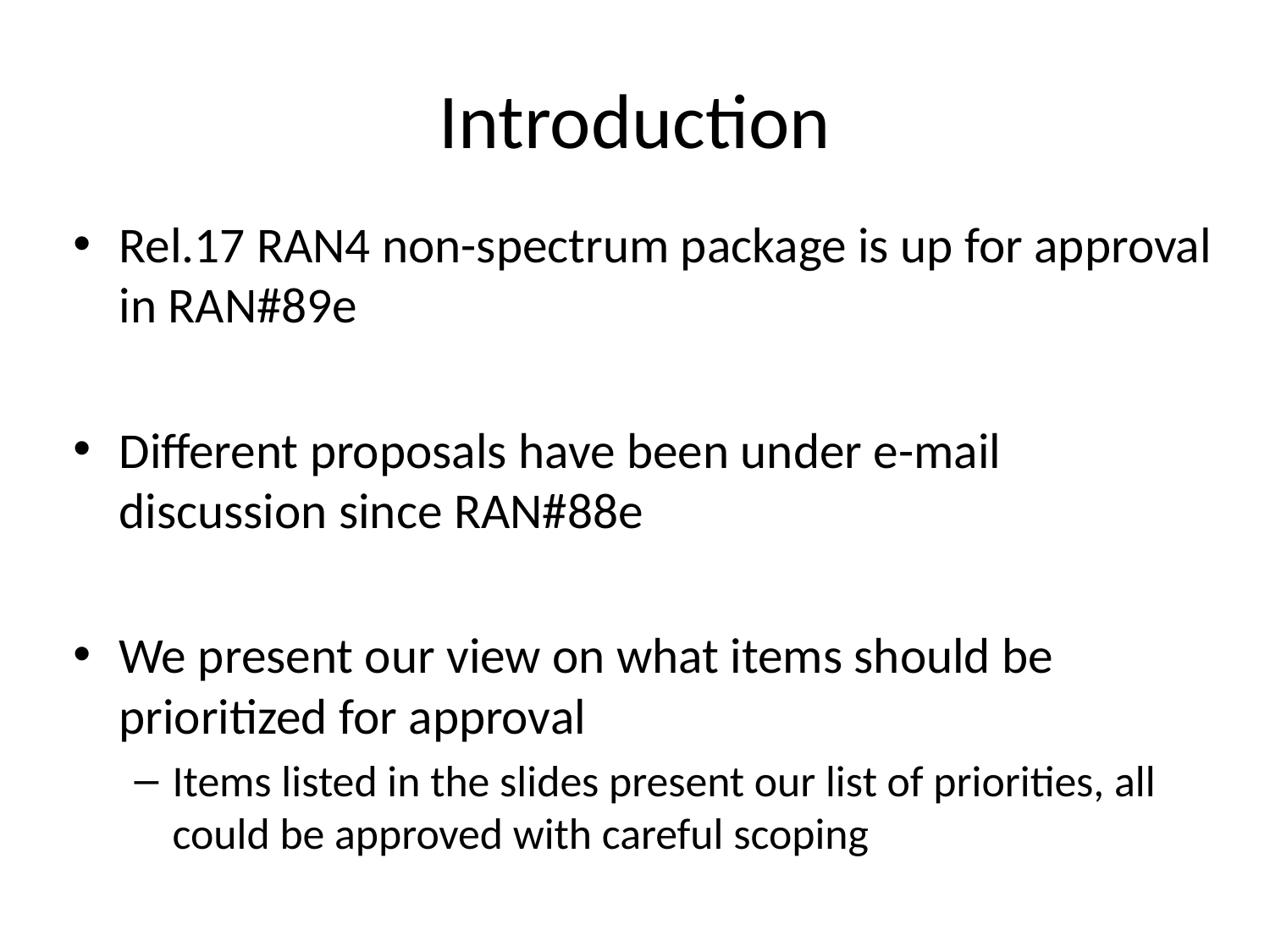

# Introduction
Rel.17 RAN4 non-spectrum package is up for approval in RAN#89e

Different proposals have been under e-mail discussion since RAN#88e

We present our view on what items should be prioritized for approval
Items listed in the slides present our list of priorities, all could be approved with careful scoping